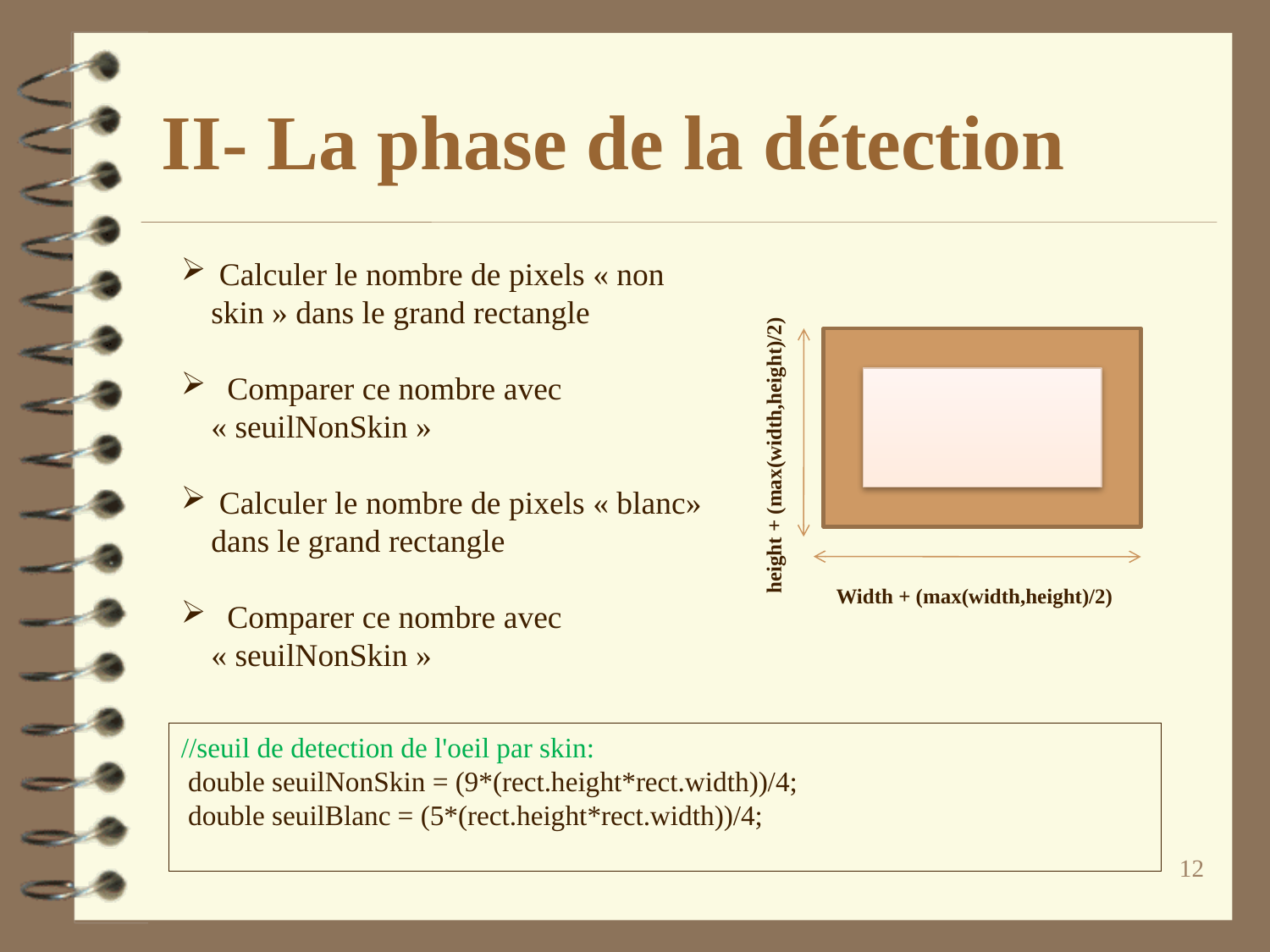

# II- La phase de la détection
 Calculer le nombre de pixels « non skin » dans le grand rectangle

  Comparer ce nombre avec « seuilNonSkin »

 Calculer le nombre de pixels « blanc» dans le grand rectangle

  Comparer ce nombre avec « seuilNonSkin »

height + (max(width,height)/2)
Width + (max(width,height)/2)
//seuil de detection de l'oeil par skin:
 double seuilNonSkin = (9*(rect.height*rect.width))/4;
 double seuilBlanc = (5*(rect.height*rect.width))/4;

12